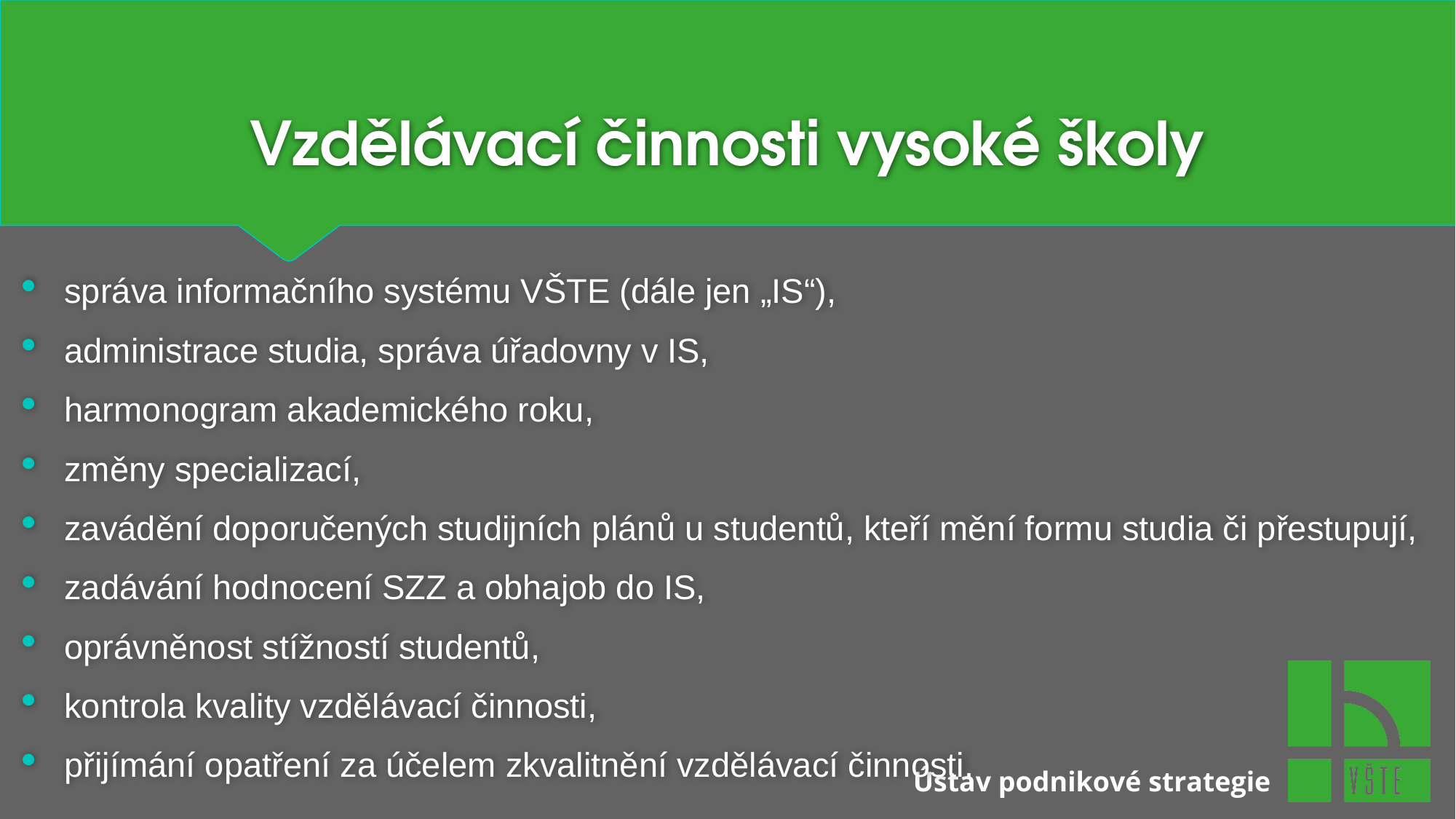

# Vzdělávací činnosti vysoké školy
správa informačního systému VŠTE (dále jen „IS“),
administrace studia, správa úřadovny v IS,
harmonogram akademického roku,
změny specializací,
zavádění doporučených studijních plánů u studentů, kteří mění formu studia či přestupují,
zadávání hodnocení SZZ a obhajob do IS,
oprávněnost stížností studentů,
kontrola kvality vzdělávací činnosti,
přijímání opatření za účelem zkvalitnění vzdělávací činnosti.